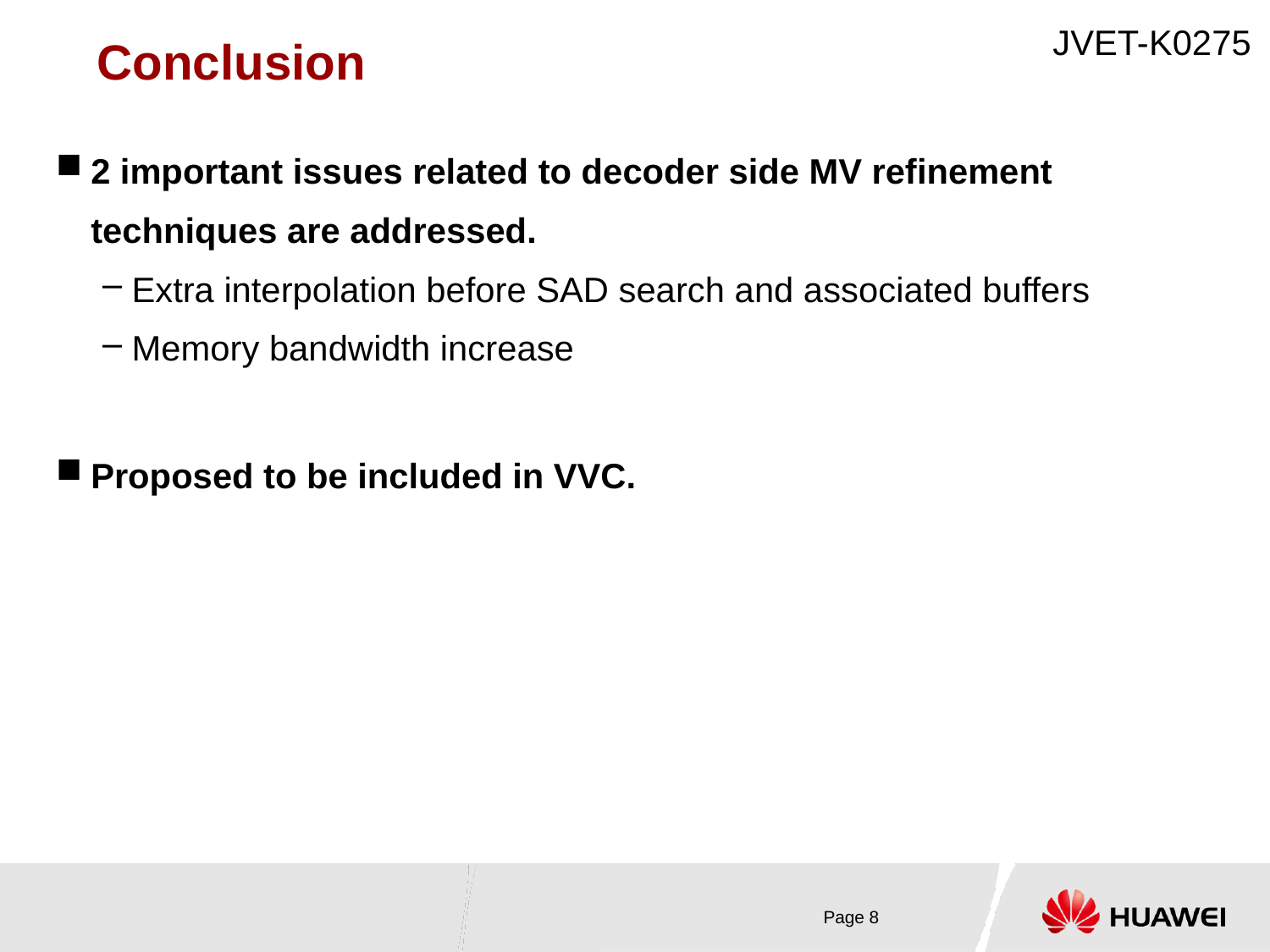

# Conclusion
2 important issues related to decoder side MV refinement techniques are addressed.
Extra interpolation before SAD search and associated buffers
Memory bandwidth increase

Proposed to be included in VVC.

Page 8